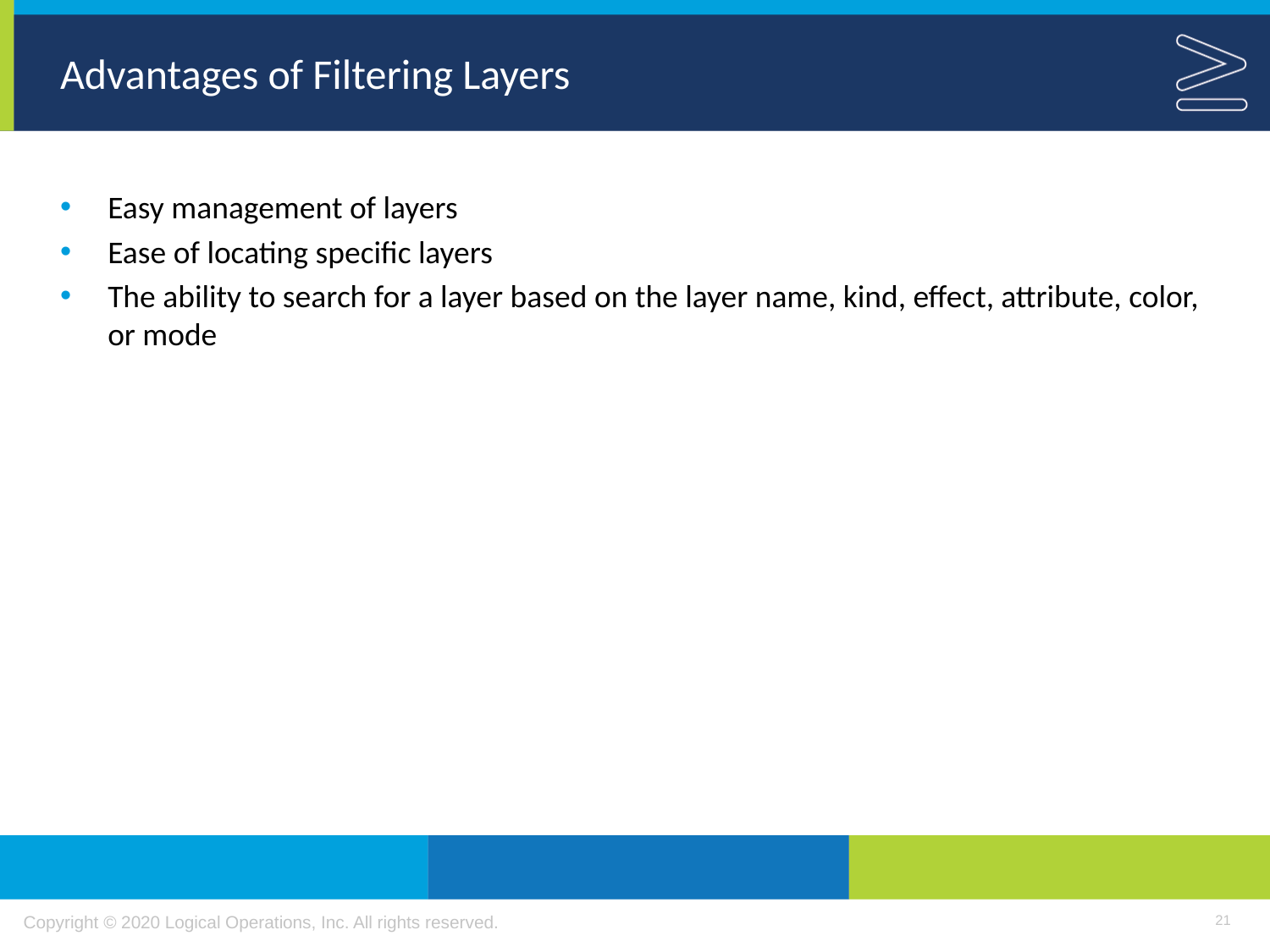

# Advantages of Filtering Layers
Easy management of layers
Ease of locating specific layers
The ability to search for a layer based on the layer name, kind, effect, attribute, color, or mode
21